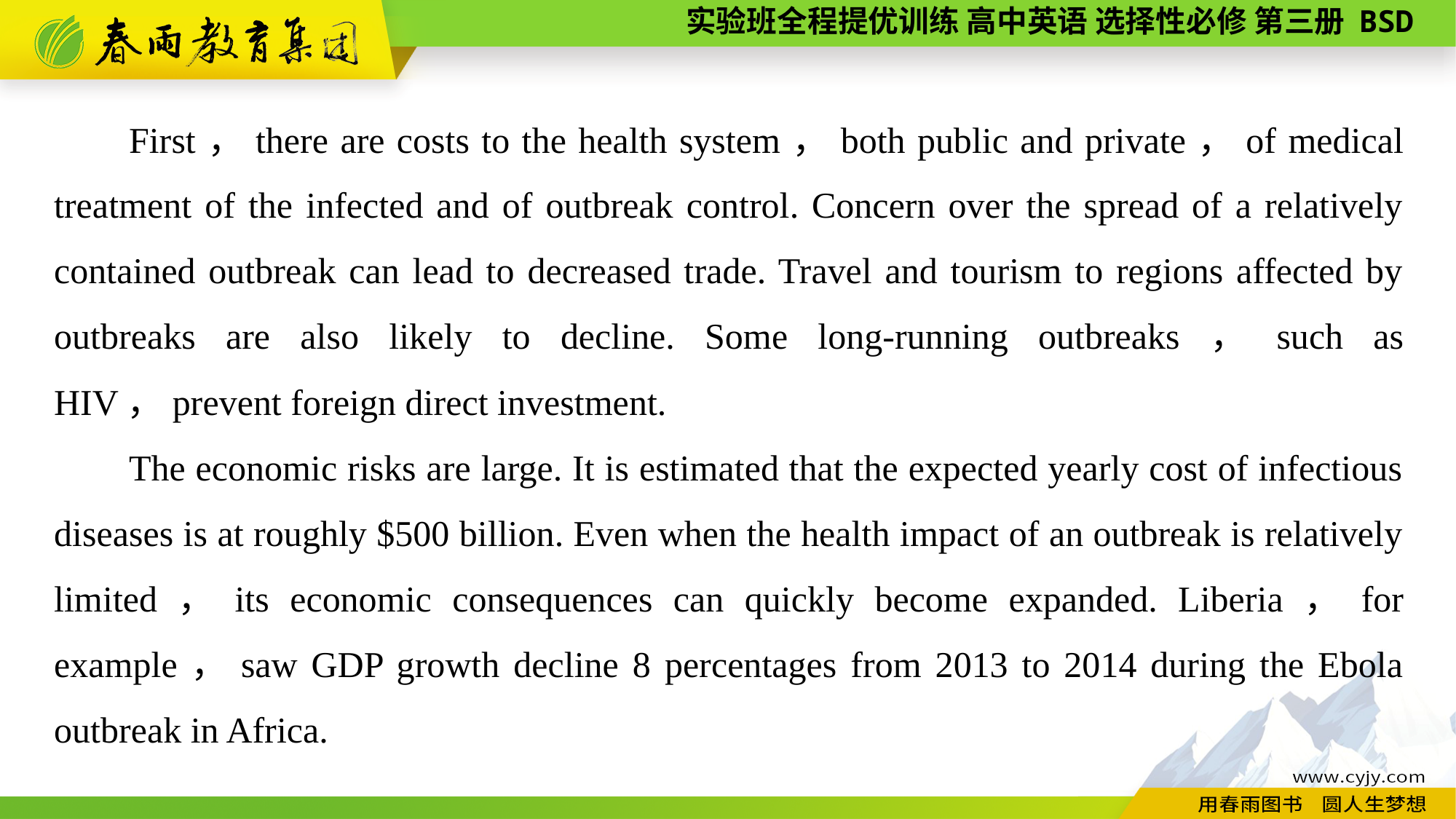

First，there are costs to the health system，both public and private，of medical treatment of the infected and of outbreak control. Concern over the spread of a relatively contained outbreak can lead to decreased trade. Travel and tourism to regions affected by outbreaks are also likely to decline. Some long-running outbreaks，such as HIV，prevent foreign direct investment.
The economic risks are large. It is estimated that the expected yearly cost of infectious diseases is at roughly $500 billion. Even when the health impact of an outbreak is relatively limited，its economic consequences can quickly become expanded. Liberia，for example，saw GDP growth decline 8 percentages from 2013 to 2014 during the Ebola outbreak in Africa.